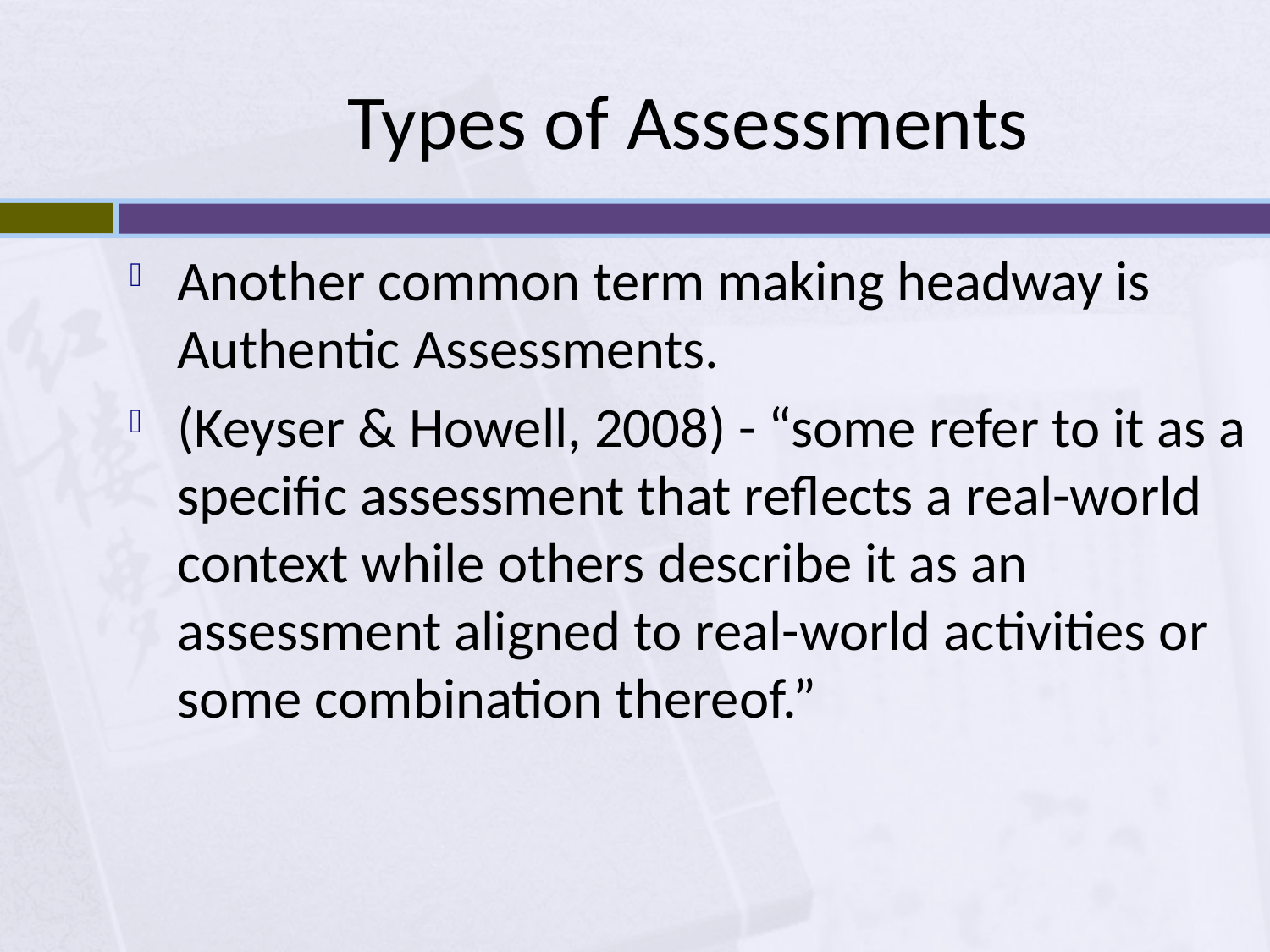

# Types of Assessments
Another common term making headway is Authentic Assessments.
(Keyser & Howell, 2008) - “some refer to it as a specific assessment that reflects a real-world context while others describe it as an assessment aligned to real-world activities or some combination thereof.”